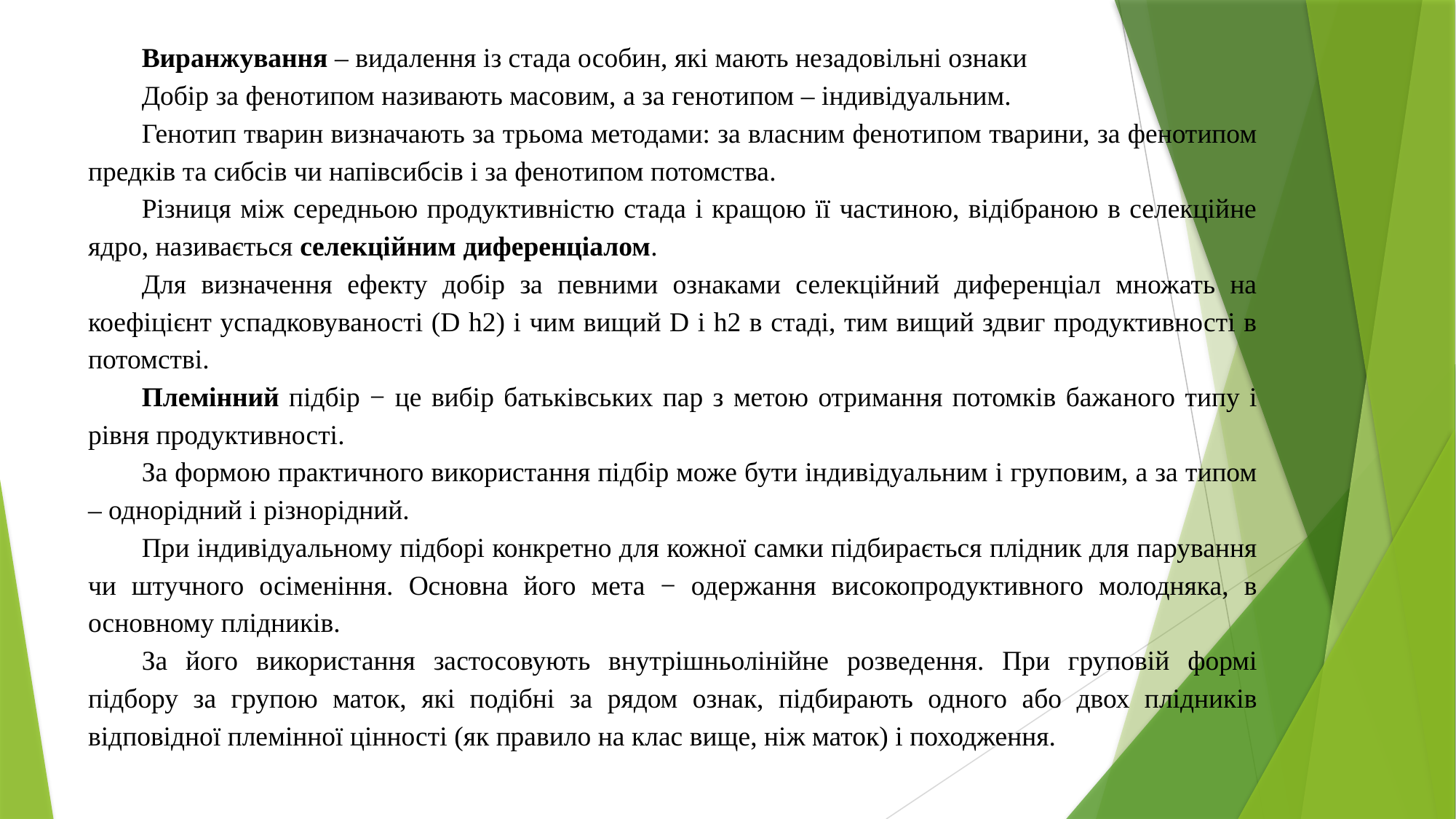

Виранжування – видалення із стада особин, які мають незадовільні ознаки
Добір за фенотипом називають масовим, а за генотипом – індивідуальним.
Генотип тварин визначають за трьома методами: за власним фенотипом тварини, за фенотипом предків та сибсів чи напівсибсів і за фенотипом потомства.
Різниця між середньою продуктивністю стада і кращою її частиною, відібраною в селекційне ядро, називається селекційним диференціалом.
Для визначення ефекту добір за певними ознаками селекційний диференціал множать на коефіцієнт успадковуваності (D h2) і чим вищий D і h2 в стаді, тим вищий здвиг продуктивності в потомстві.
Племінний підбір − це вибір батьківських пар з метою отримання потомків бажаного типу і рівня продуктивності.
За формою практичного використання підбір може бути індивідуальним і груповим, а за типом – однорідний і різнорідний.
При індивідуальному підборі конкретно для кожної самки підбирається плідник для парування чи штучного осіменіння. Основна його мета − одержання високопродуктивного молодняка, в основному плідників.
За його використання застосовують внутрішньолінійне розведення. При груповій формі підбору за групою маток, які подібні за рядом ознак, підбирають одного або двох плідників відповідної племінної цінності (як правило на клас вище, ніж маток) і походження.